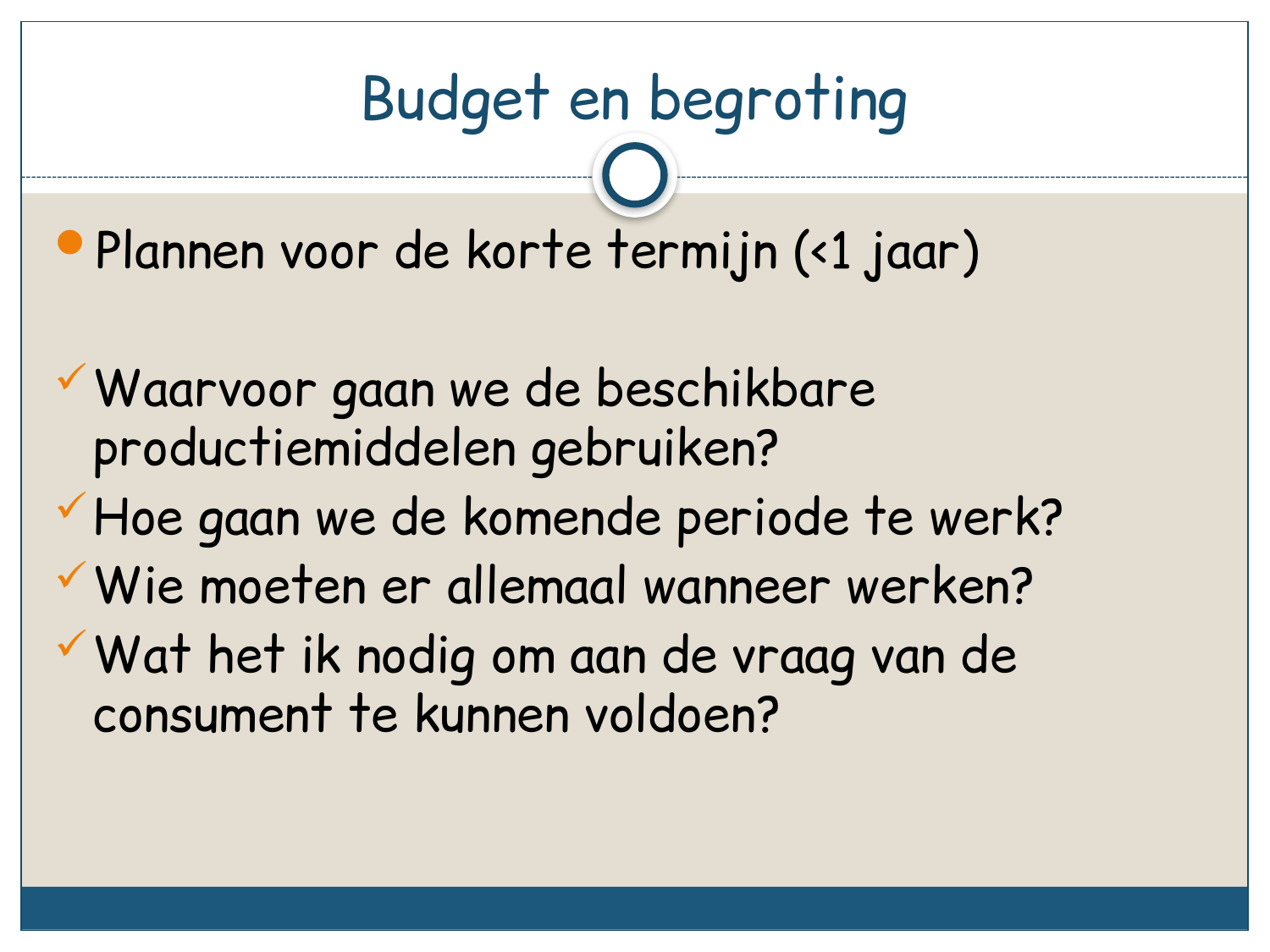

# Budget en begroting
Plannen voor de korte termijn (<1 jaar)

Waarvoor gaan we de beschikbare productiemiddelen gebruiken?
Hoe gaan we de komende periode te werk?
Wie moeten er allemaal wanneer werken?
Wat het ik nodig om aan de vraag van de consument te kunnen voldoen?